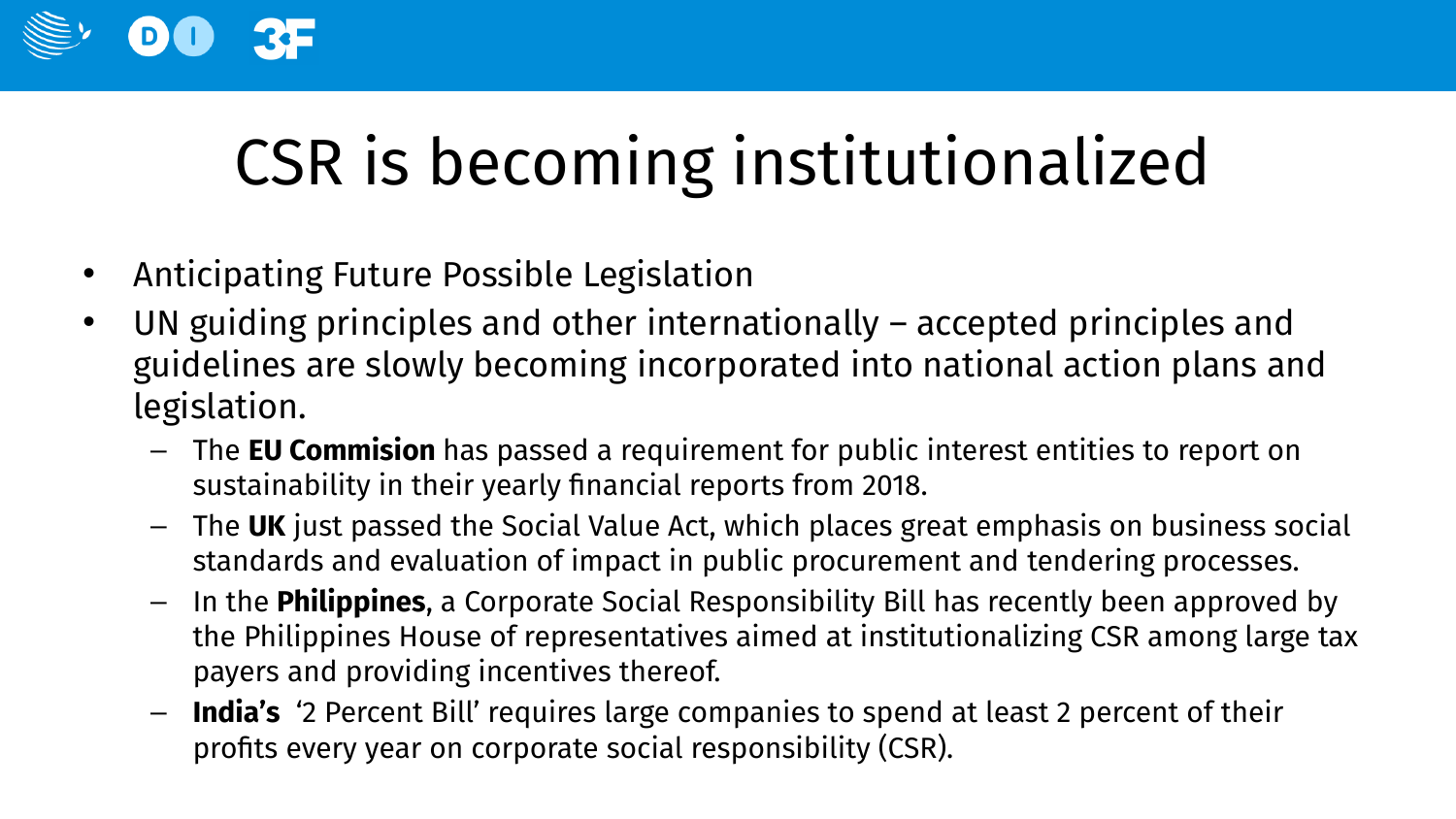

# CSR is becoming institutionalized
Anticipating Future Possible Legislation
UN guiding principles and other internationally – accepted principles and guidelines are slowly becoming incorporated into national action plans and legislation.
The EU Commision has passed a requirement for public interest entities to report on sustainability in their yearly financial reports from 2018.
The UK just passed the Social Value Act, which places great emphasis on business social standards and evaluation of impact in public procurement and tendering processes.
In the Philippines, a Corporate Social Responsibility Bill has recently been approved by the Philippines House of representatives aimed at institutionalizing CSR among large tax payers and providing incentives thereof.
India’s  ‘2 Percent Bill’ requires large companies to spend at least 2 percent of their profits every year on corporate social responsibility (CSR).